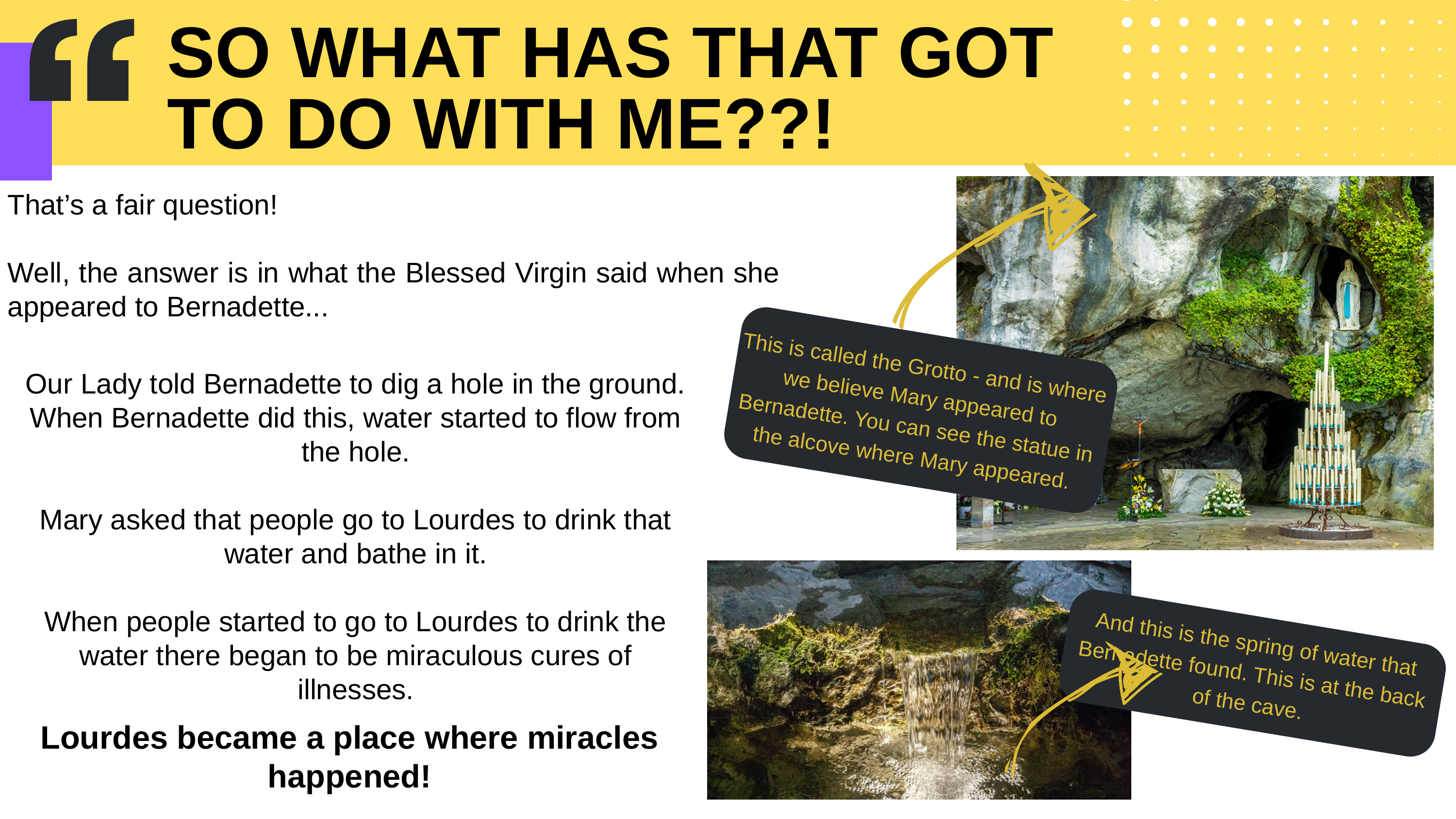

SO WHAT HAS THAT GOT TO DO WITH ME??!

That’s a fair question!

Well, the answer is in what the Blessed Virgin said when she appeared to Bernadette...

This is called the Grotto - and is where we believe Mary appeared to Bernadette. You can see the statue in the alcove where Mary appeared.
Our Lady told Bernadette to dig a hole in the ground. When Bernadette did this, water started to flow from the hole.

Mary asked that people go to Lourdes to drink that water and bathe in it.

When people started to go to Lourdes to drink the water there began to be miraculous cures of illnesses.

And this is the spring of water that Bernadette found. This is at the back of the cave.

Lourdes became a place where miracles happened!